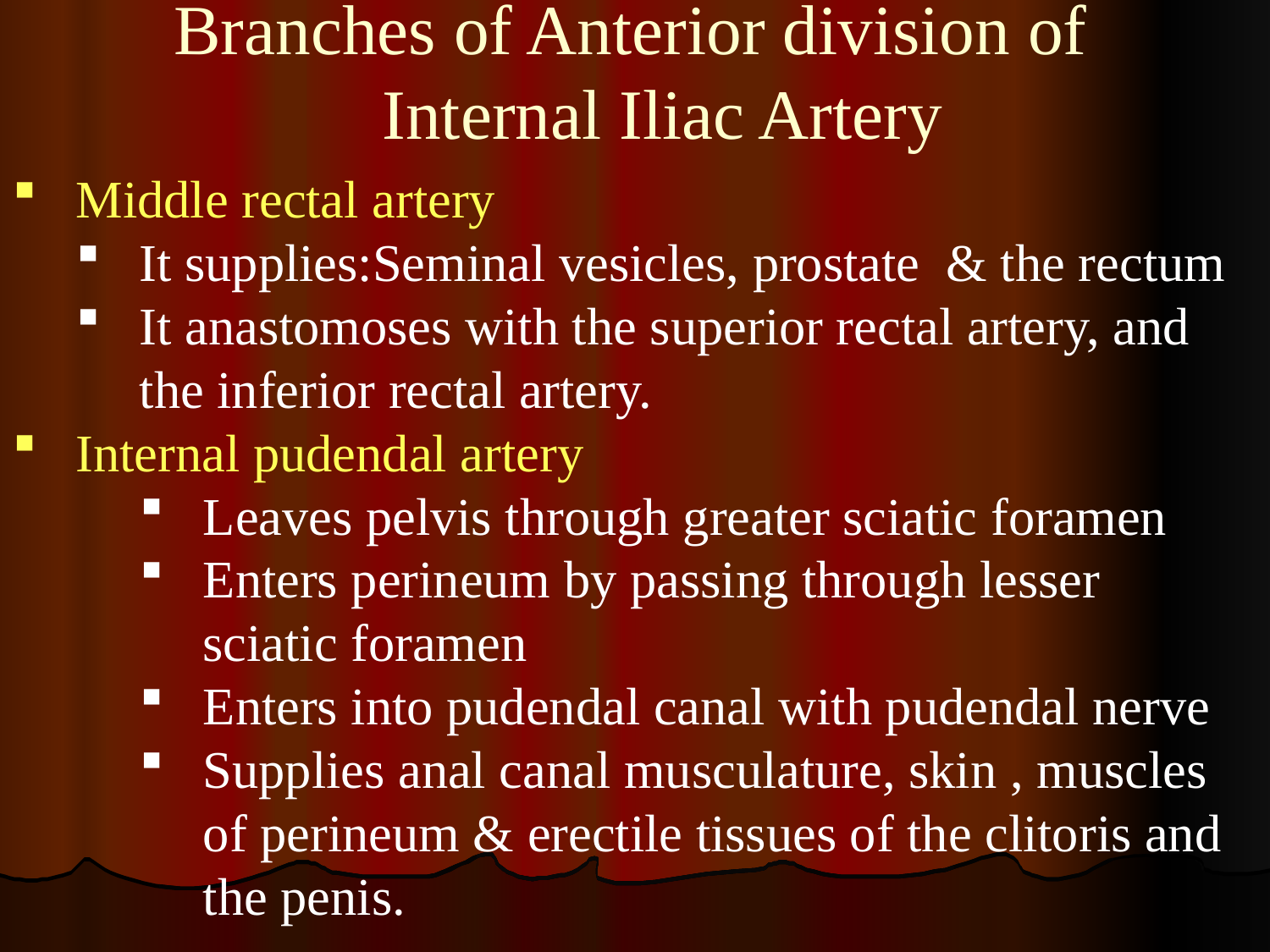

# Branches of Anterior division of Internal Iliac Artery
Middle rectal artery
It supplies:Seminal vesicles, prostate  & the rectum
It anastomoses with the superior rectal artery, and the inferior rectal artery.
Internal pudendal artery
Leaves pelvis through greater sciatic foramen
Enters perineum by passing through lesser  sciatic foramen
Enters into pudendal canal with pudendal nerve
Supplies anal canal musculature, skin , muscles of perineum & erectile tissues of the clitoris and the penis.